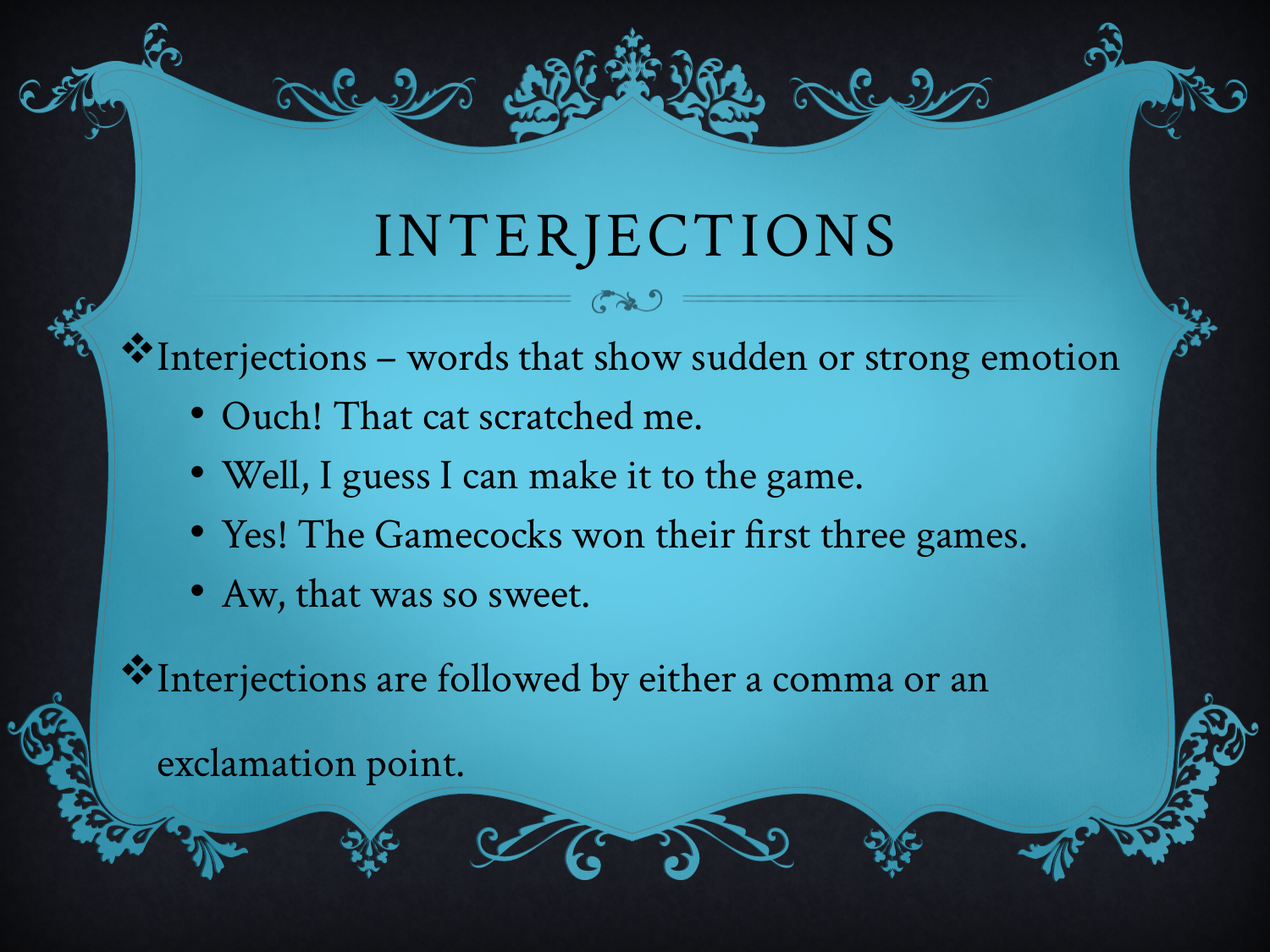

# INTERJECTIONS
Interjections – words that show sudden or strong emotion
Ouch! That cat scratched me.
Well, I guess I can make it to the game.
Yes! The Gamecocks won their first three games.
Aw, that was so sweet.
Interjections are followed by either a comma or an
    exclamation point.